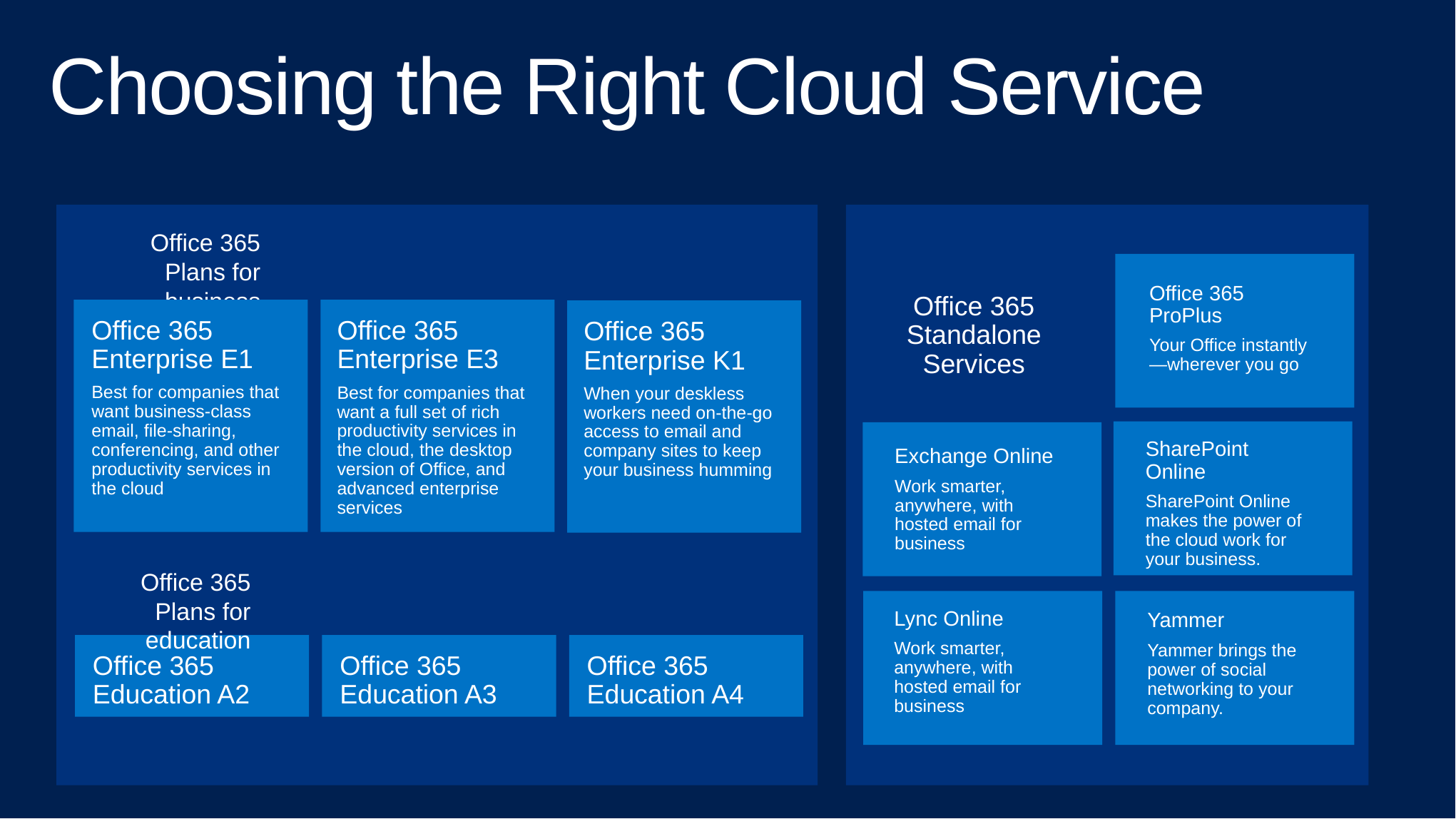

# Choosing the Right Cloud Service

Office 365 Plans for business

Office 365 ProPlus
Your Office instantly—wherever you go
Office 365 Standalone Services
Office 365 Enterprise E1
Best for companies that want business-class email, file-sharing, conferencing, and other productivity services in the cloud

Office 365 Enterprise E3
Best for companies that want a full set of rich productivity services in the cloud, the desktop version of Office, and advanced enterprise services

Office 365 Enterprise K1
When your deskless workers need on-the-go access to email and company sites to keep your business humming
Katy’s
Tablet
Katy’s
Tablet
Katy’s
Tablet
SharePoint Online
SharePoint Online makes the power of the cloud work for your business.

Exchange Online
Work smarter, anywhere, with hosted email for business
Office 365 Plans for education
Lync Online
Work smarter, anywhere, with hosted email for business

Yammer
Yammer brings the power of social networking to your company.
Office 365 Education A2

Office 365 Education A3

Office 365 Education A4